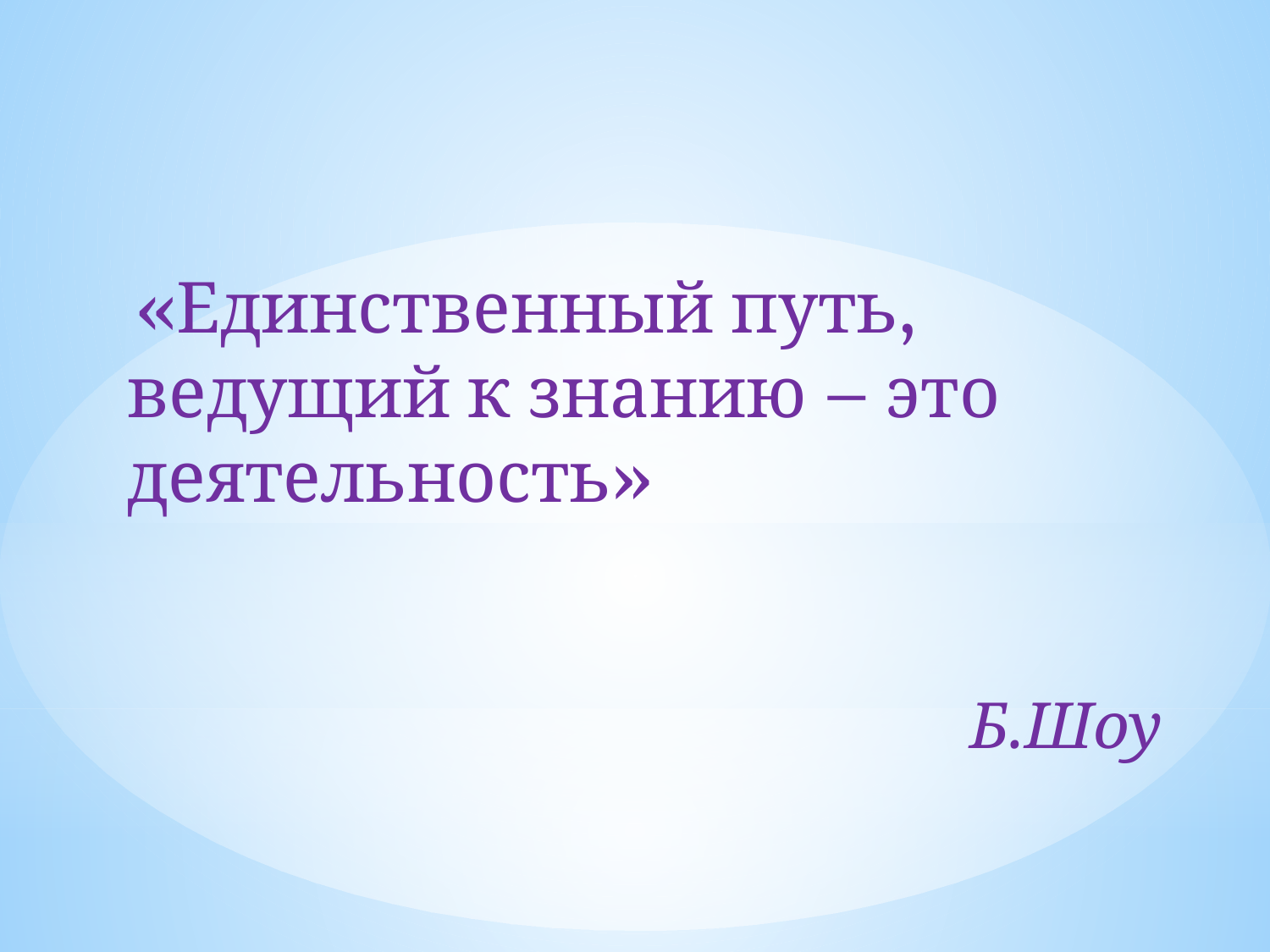

«Единственный путь, ведущий к знанию – это деятельность»
                                                                                                                Б.Шоу